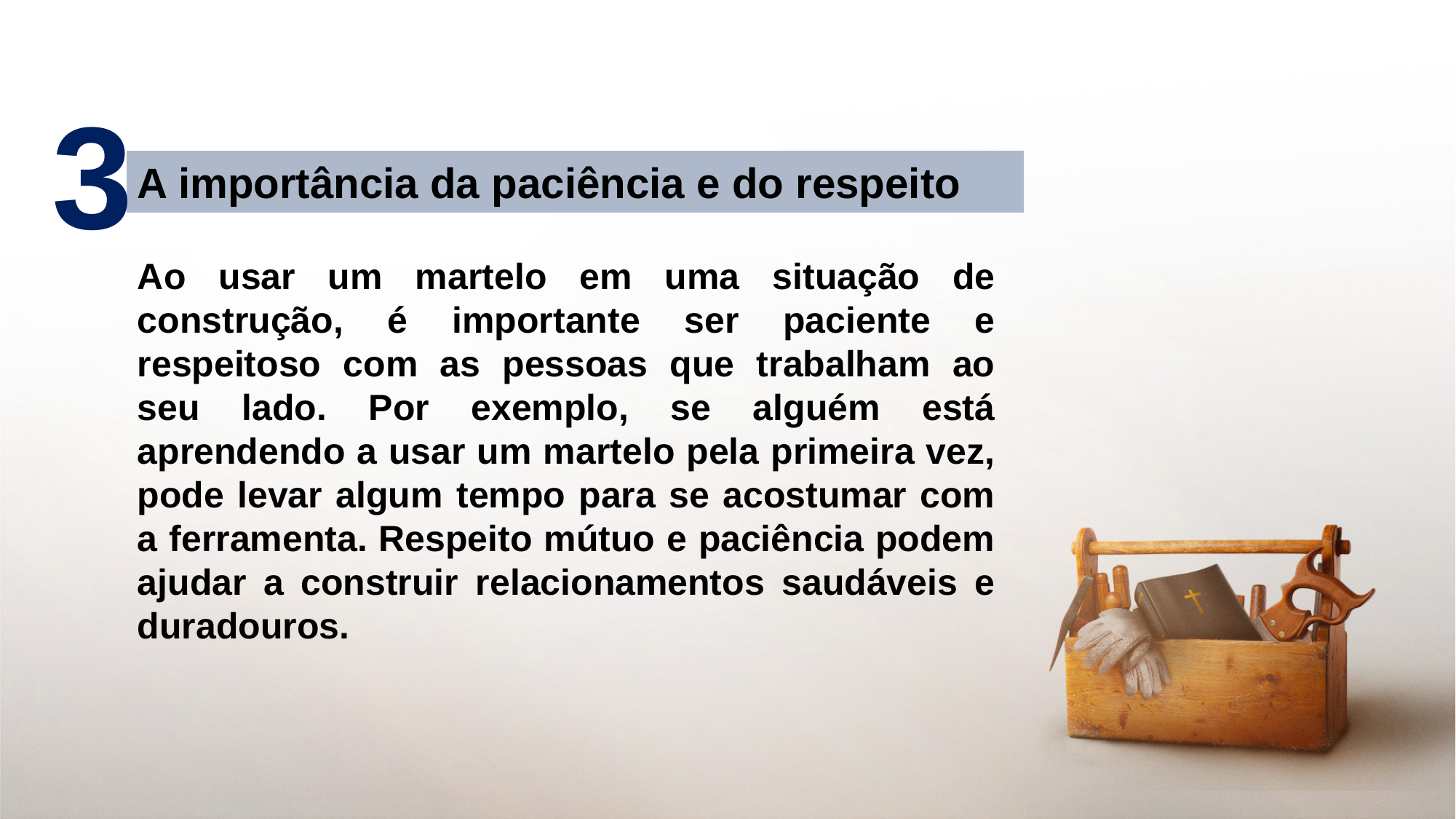

3
A importância da paciência e do respeito
Ao usar um martelo em uma situação de construção, é importante ser paciente e respeitoso com as pessoas que trabalham ao seu lado. Por exemplo, se alguém está aprendendo a usar um martelo pela primeira vez, pode levar algum tempo para se acostumar com a ferramenta. Respeito mútuo e paciência podem ajudar a construir relacionamentos saudáveis e duradouros.